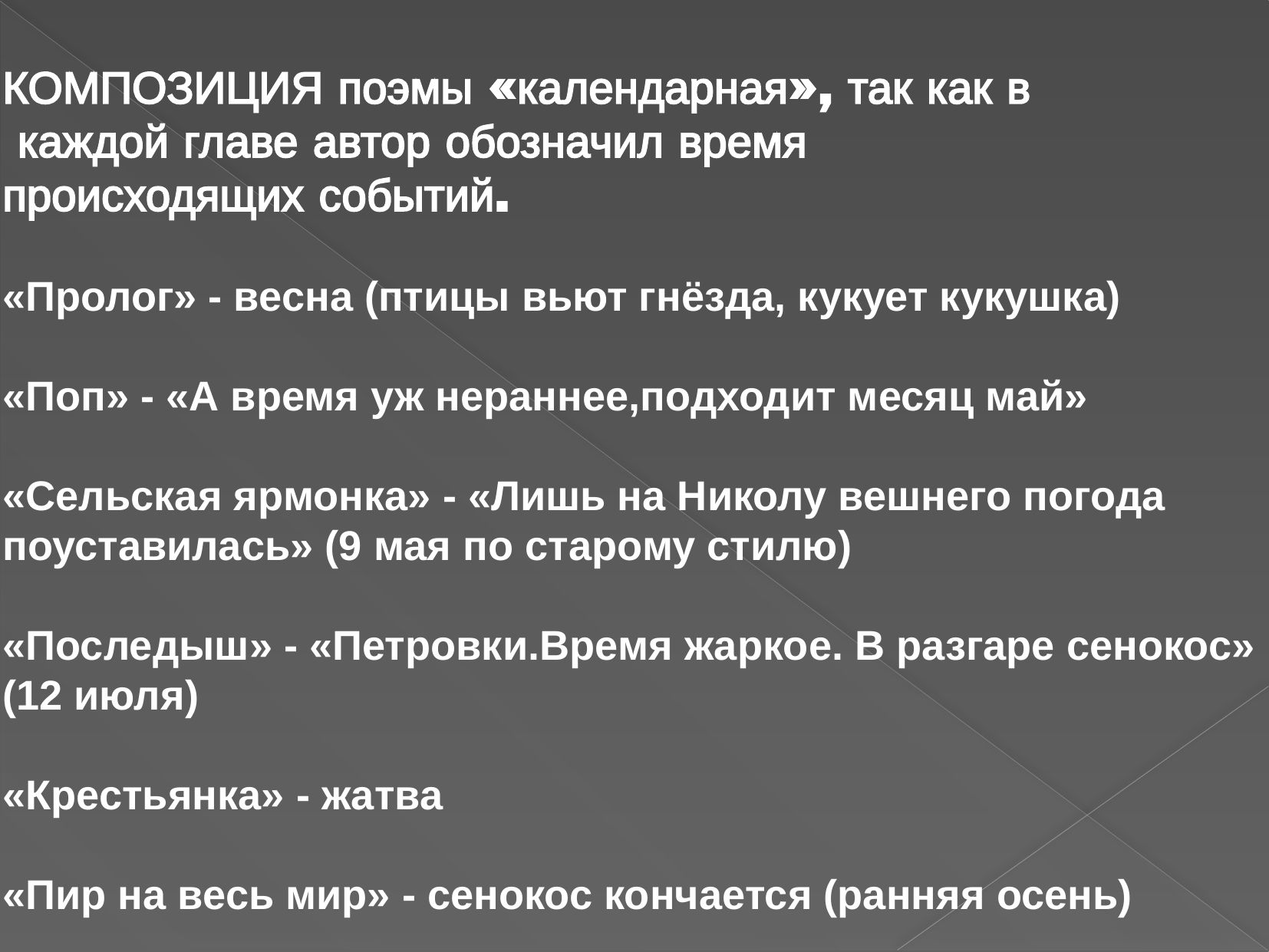

КОМПОЗИЦИЯ поэмы «календарная», так как в
 каждой главе автор обозначил время
происходящих событий.

«Пролог» - весна (птицы вьют гнёзда, кукует кукушка)

«Поп» - «А время уж нераннее,подходит месяц май»

«Сельская ярмонка» - «Лишь на Николу вешнего погода
поуставилась» (9 мая по старому стилю)

«Последыш» - «Петровки.Время жаркое. В разгаре сенокос»
(12 июля)

«Крестьянка» - жатва

«Пир на весь мир» - сенокос кончается (ранняя осень)